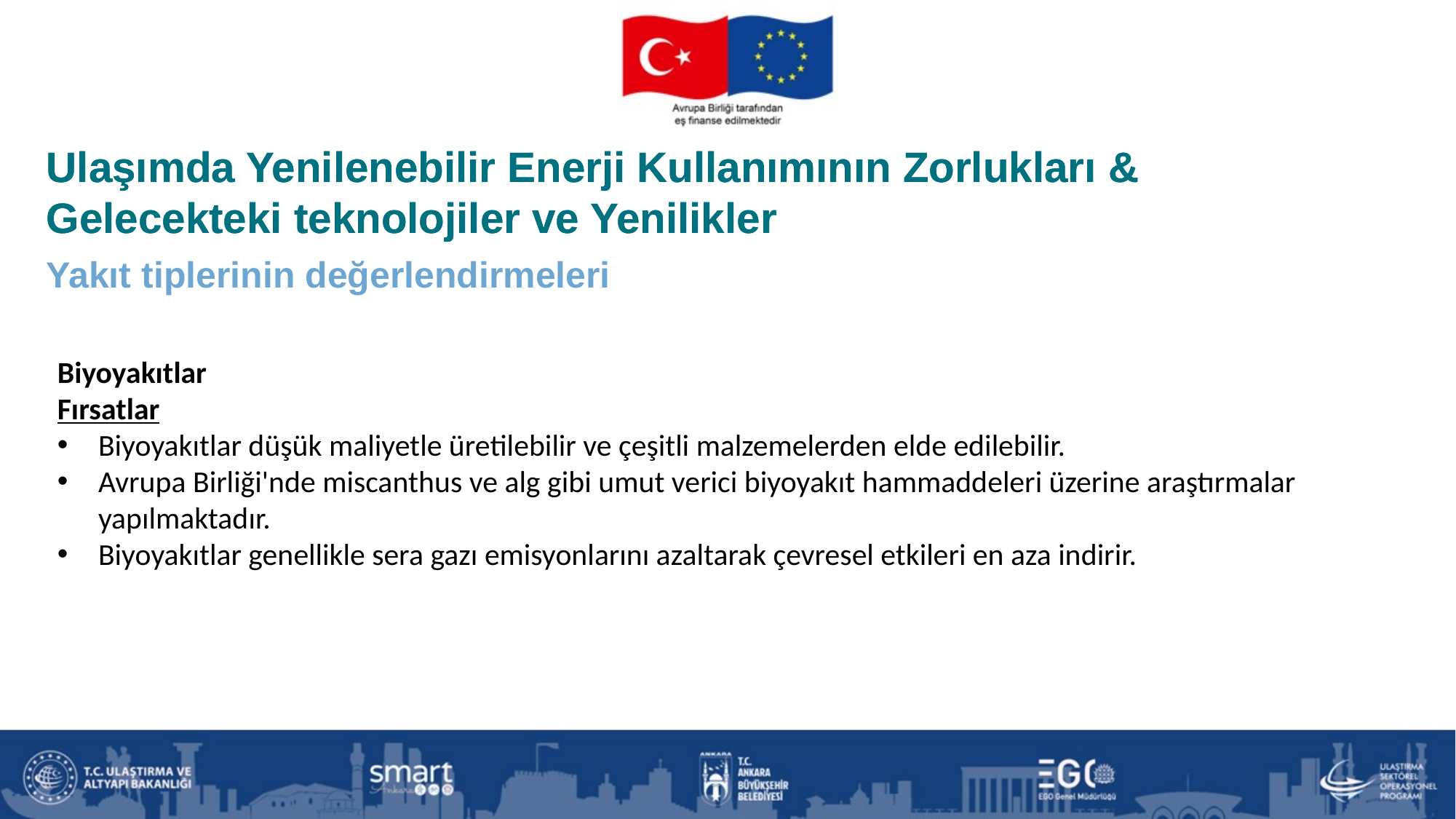

Ulaşımda Yenilenebilir Enerji Kullanımının Zorlukları & Gelecekteki teknolojiler ve Yenilikler
Yakıt tiplerinin değerlendirmeleri

Ulaşımda Yenilenebilir Enerji Kullanımının Zorlukları & Gelecekteki teknolojiler ve Yenilikler

Biyoyakıtlar
Fırsatlar
Biyoyakıtlar düşük maliyetle üretilebilir ve çeşitli malzemelerden elde edilebilir.
Avrupa Birliği'nde miscanthus ve alg gibi umut verici biyoyakıt hammaddeleri üzerine araştırmalar yapılmaktadır.
Biyoyakıtlar genellikle sera gazı emisyonlarını azaltarak çevresel etkileri en aza indirir.